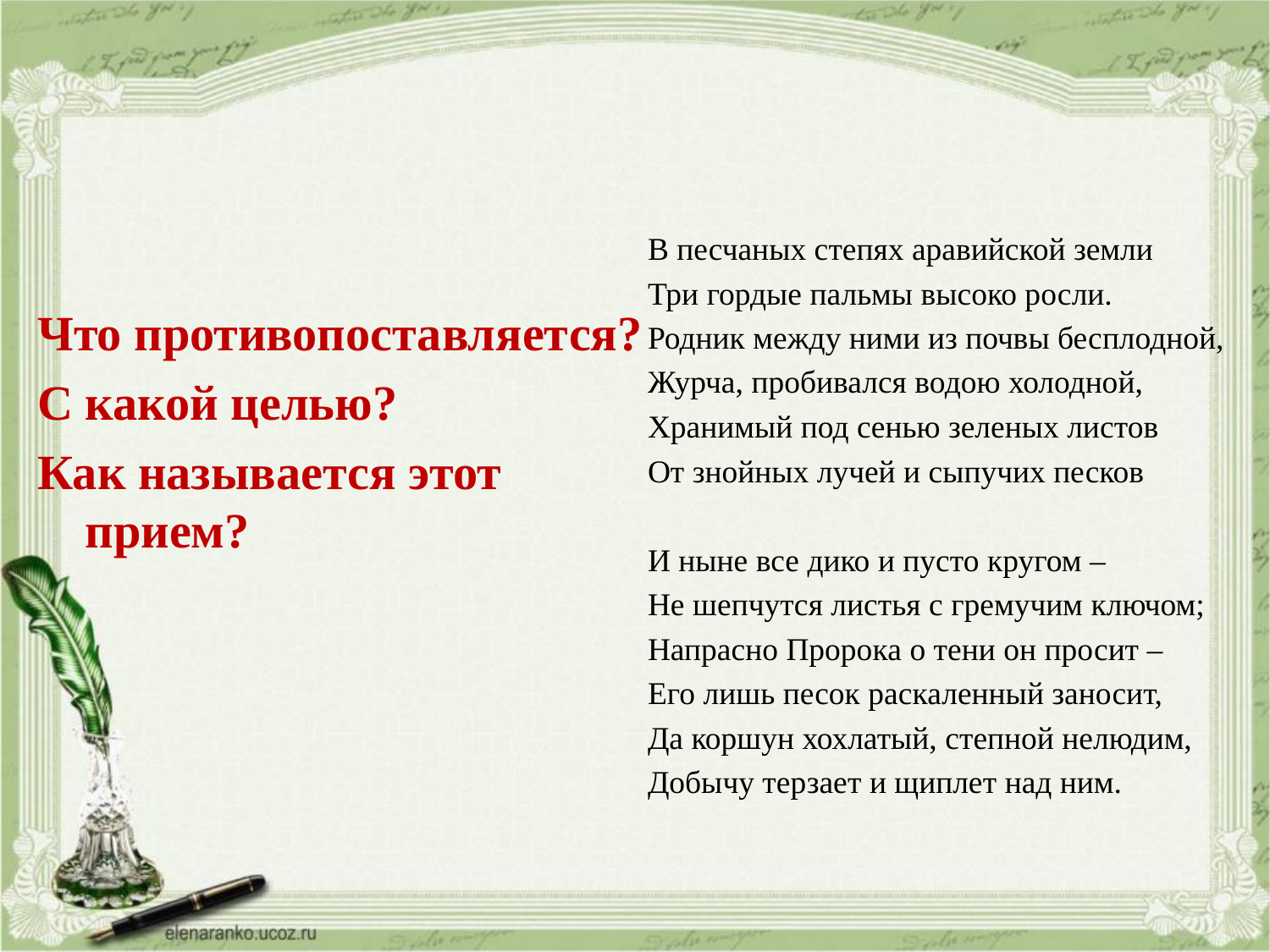

В песчаных степях аравийской земли
Три гордые пальмы высоко росли.
Родник между ними из почвы бесплодной,
Журча, пробивался водою холодной,
Хранимый под сенью зеленых листов
От знойных лучей и сыпучих песков

И ныне все дико и пусто кругом –
Не шепчутся листья с гремучим ключом;
Напрасно Пророка о тени он просит –
Его лишь песок раскаленный заносит,
Да коршун хохлатый, степной нелюдим,
Добычу терзает и щиплет над ним.

Что противопоставляется?
С какой целью?
Как называется этот прием?